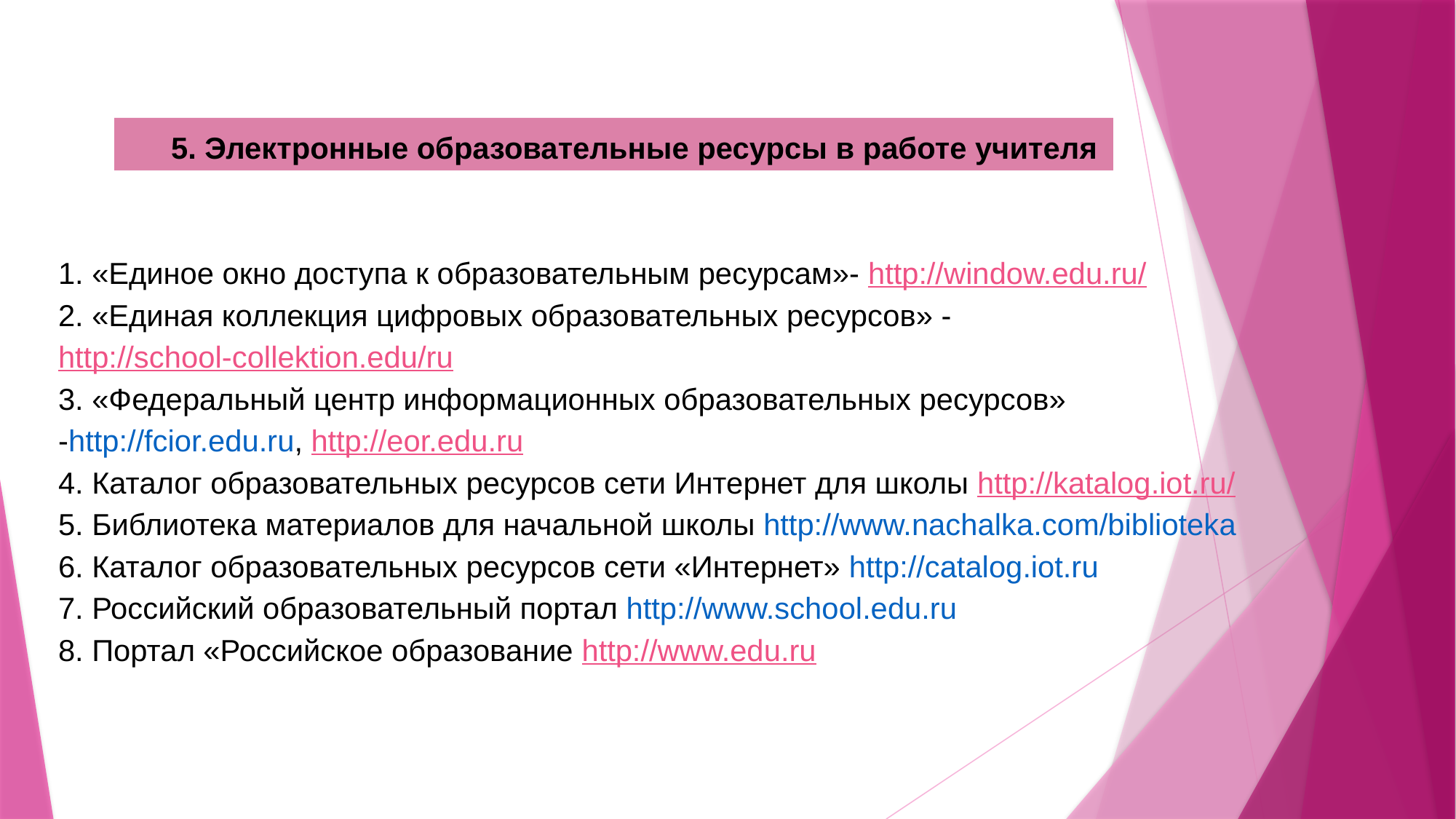

5. Электронные образовательные ресурсы в работе учителя
1. «Единое окно доступа к образовательным ресурсам»- http://window.edu.ru/
2. «Единая коллекция цифровых образовательных ресурсов» - http://school-collektion.edu/ru
3. «Федеральный центр информационных образовательных ресурсов» -http://fcior.edu.ru, http://eor.edu.ru
4. Каталог образовательных ресурсов сети Интернет для школы http://katalog.iot.ru/
5. Библиотека материалов для начальной школы http://www.nachalka.com/biblioteka
6. Каталог образовательных ресурсов сети «Интернет» http://catalog.iot.ru
7. Российский образовательный портал http://www.school.edu.ru
8. Портал «Российское образование http://www.edu.ru